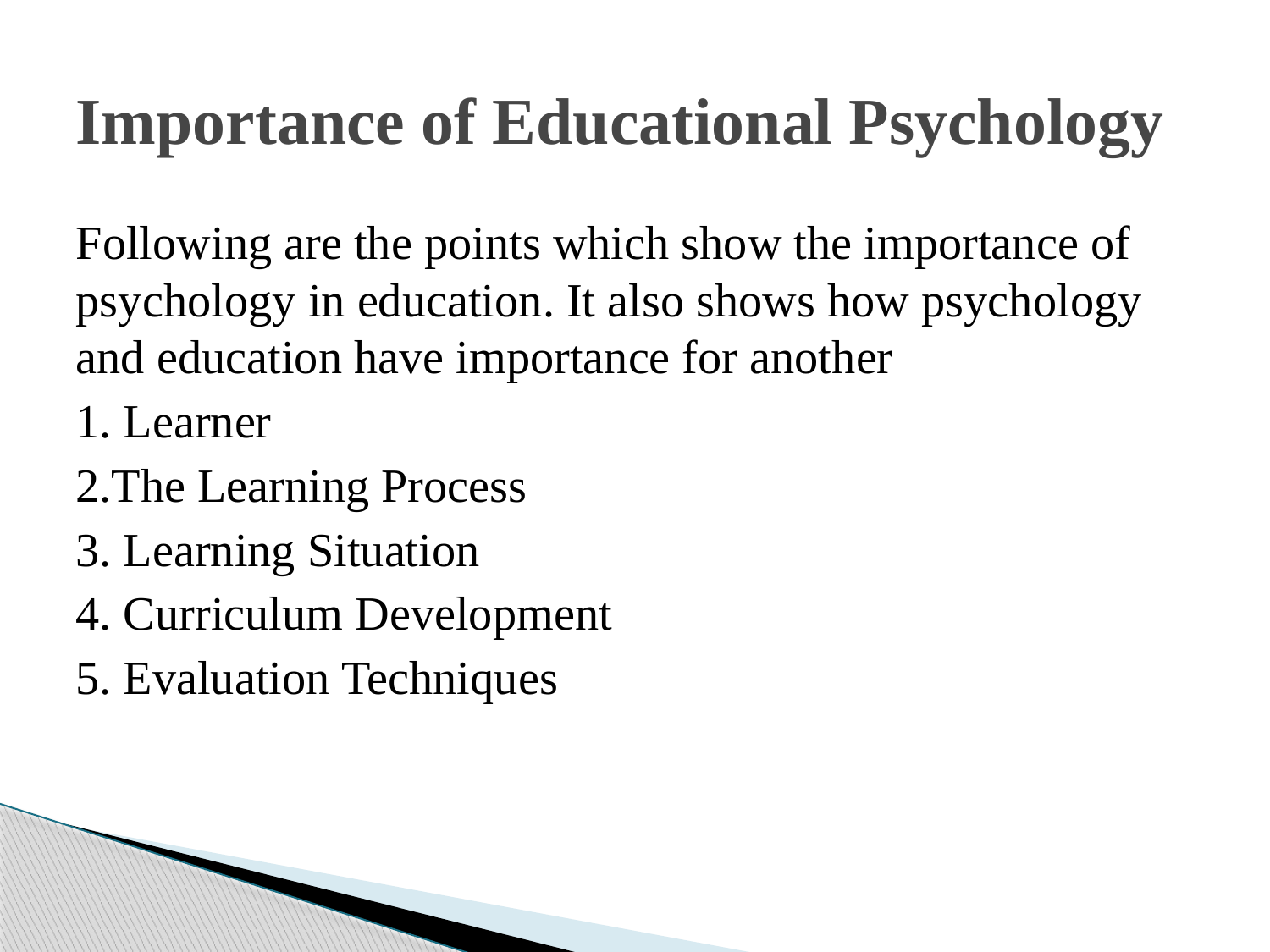

# Importance of Educational Psychology
Following are the points which show the importance of psychology in education. It also shows how psychology and education have importance for another
1. Learner
2.The Learning Process
3. Learning Situation
4. Curriculum Development
5. Evaluation Techniques